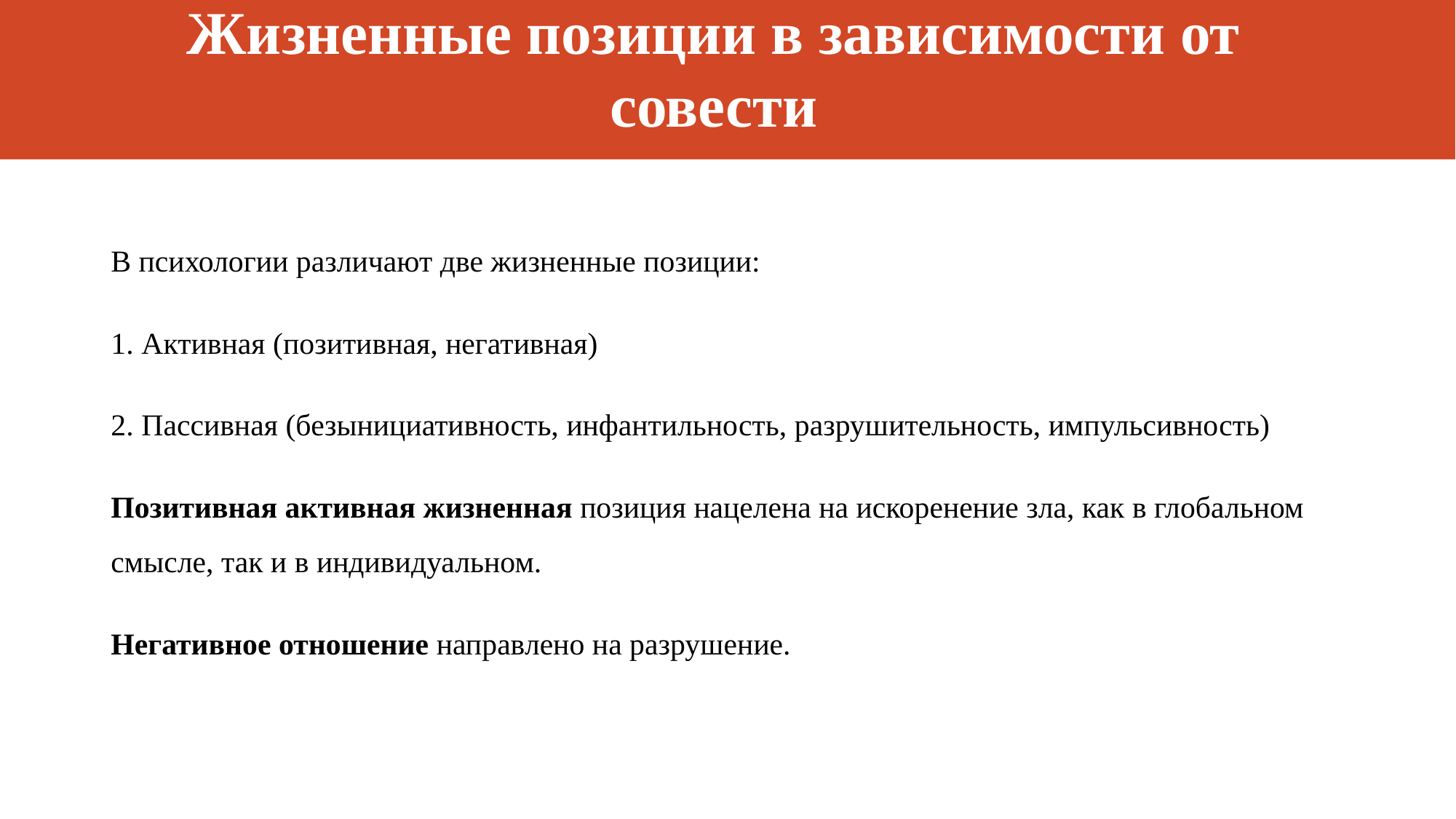

# Жизненные позиции в зависимости от совести
В психологии различают две жизненные позиции:
1. Активная (позитивная, негативная)
2. Пассивная (безынициативность, инфантильность, разрушительность, импульсивность)
Позитивная активная жизненная позиция нацелена на искоренение зла, как в глобальном смысле, так и в индивидуальном.
Негативное отношение направлено на разрушение.